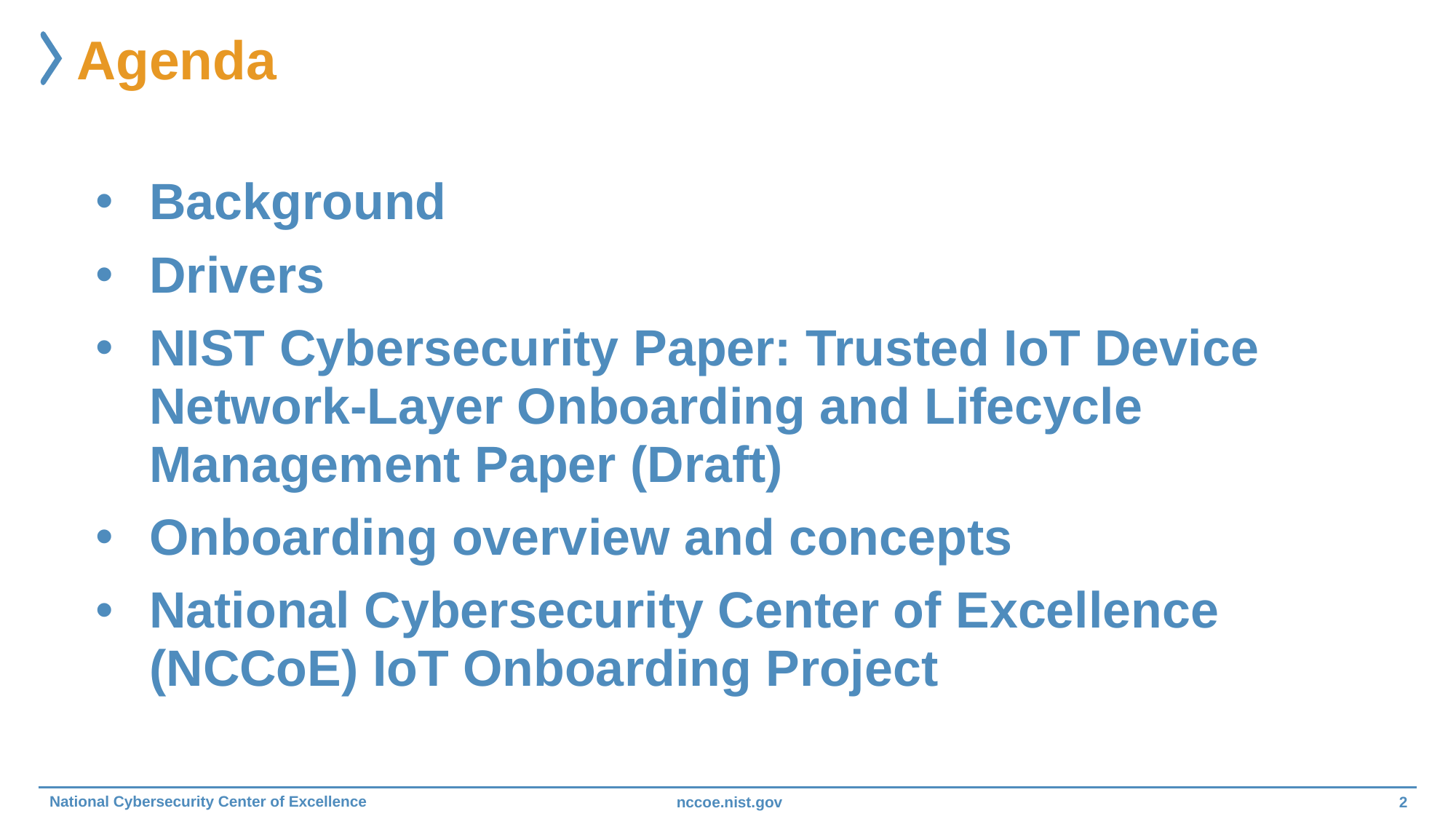

# Agenda
Background
Drivers
NIST Cybersecurity Paper: Trusted IoT Device Network-Layer Onboarding and Lifecycle Management Paper (Draft)
Onboarding overview and concepts
National Cybersecurity Center of Excellence (NCCoE) IoT Onboarding Project